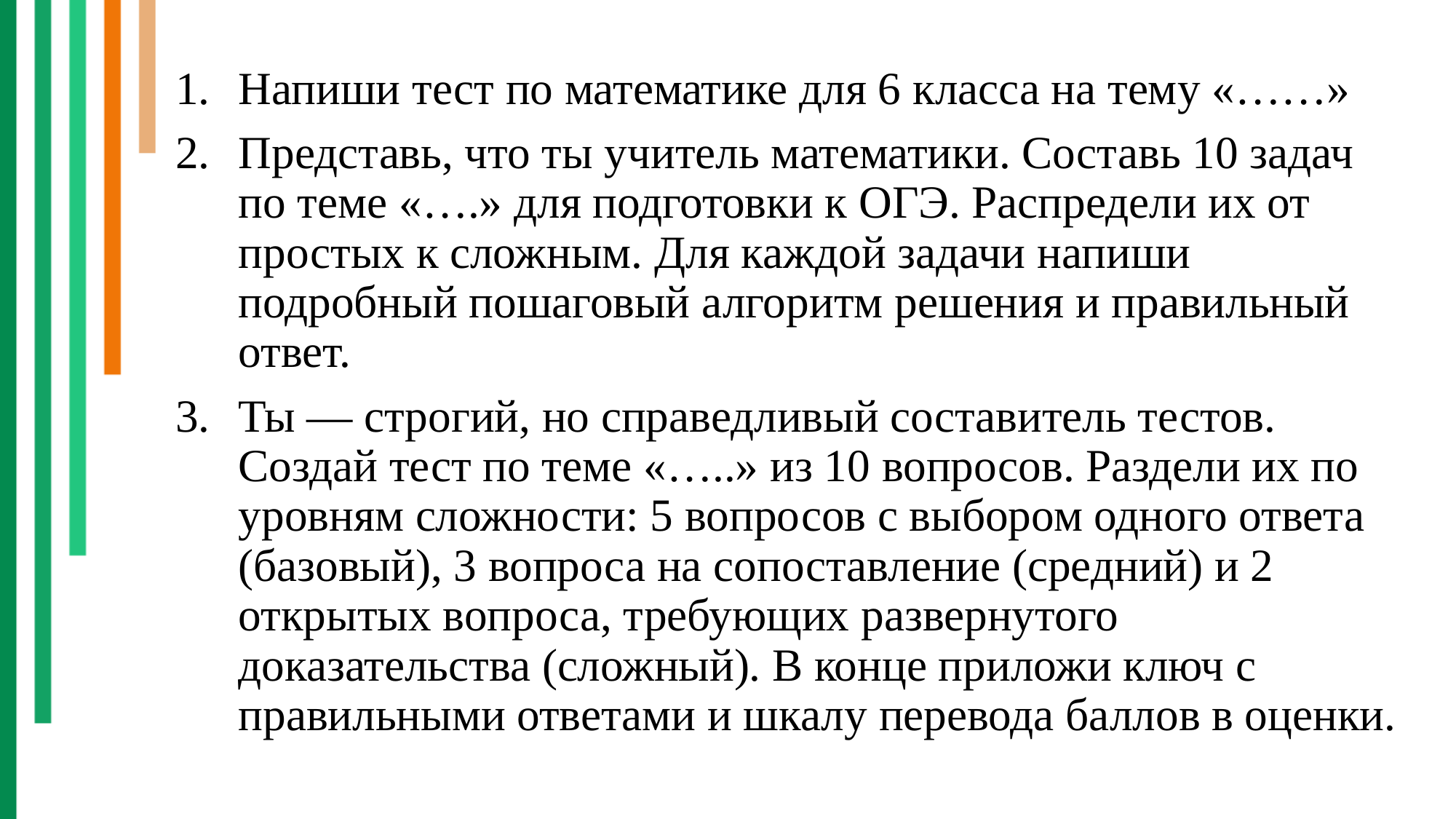

#
Напиши тест по математике для 6 класса на тему «……»
Представь, что ты учитель математики. Составь 10 задач по теме «….» для подготовки к ОГЭ. Распредели их от простых к сложным. Для каждой задачи напиши подробный пошаговый алгоритм решения и правильный ответ.
Ты — строгий, но справедливый составитель тестов. Создай тест по теме «…..» из 10 вопросов. Раздели их по уровням сложности: 5 вопросов с выбором одного ответа (базовый), 3 вопроса на сопоставление (средний) и 2 открытых вопроса, требующих развернутого доказательства (сложный). В конце приложи ключ с правильными ответами и шкалу перевода баллов в оценки.